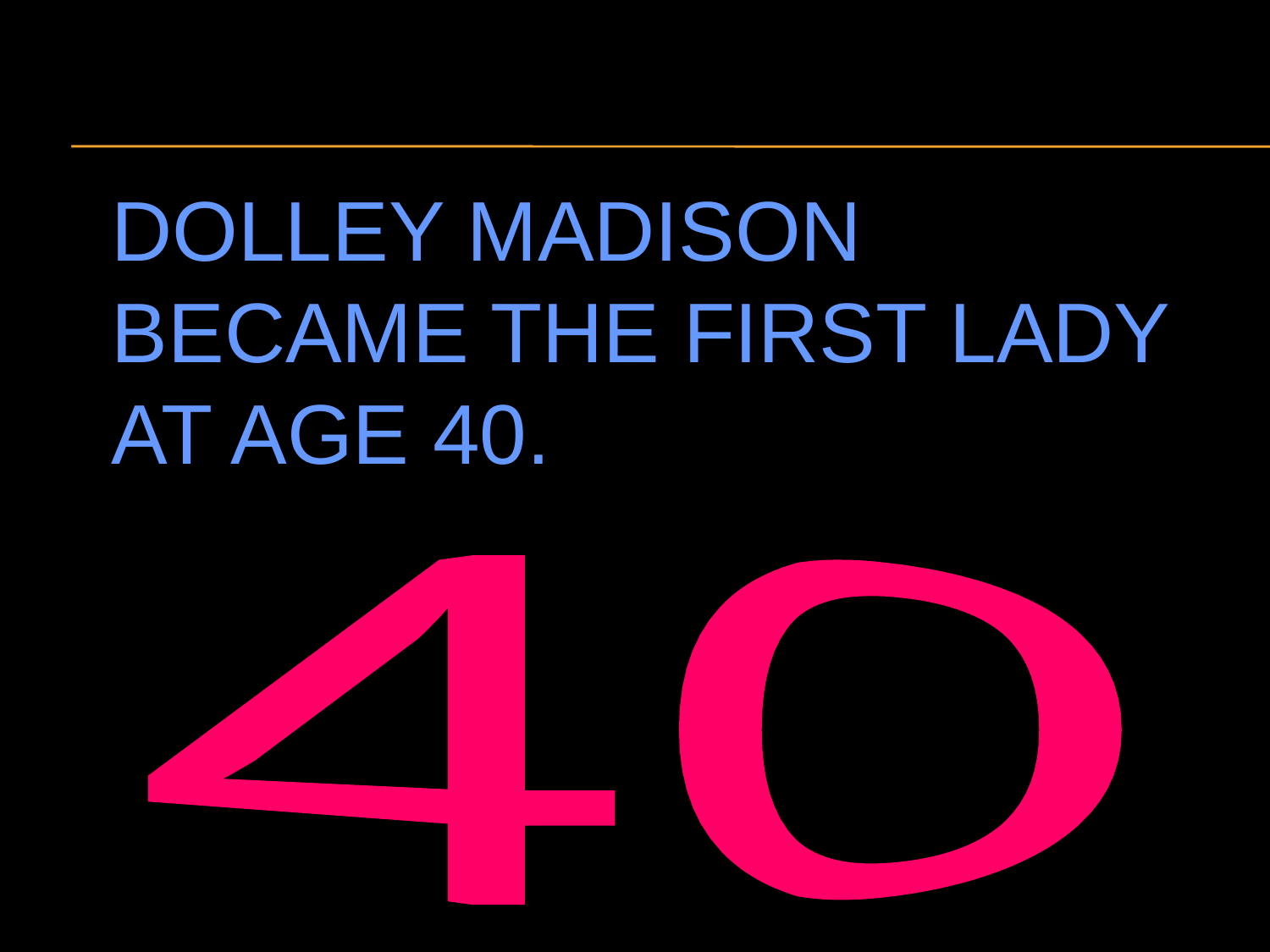

# Dolley Madison became the First Lady at age 40.
40